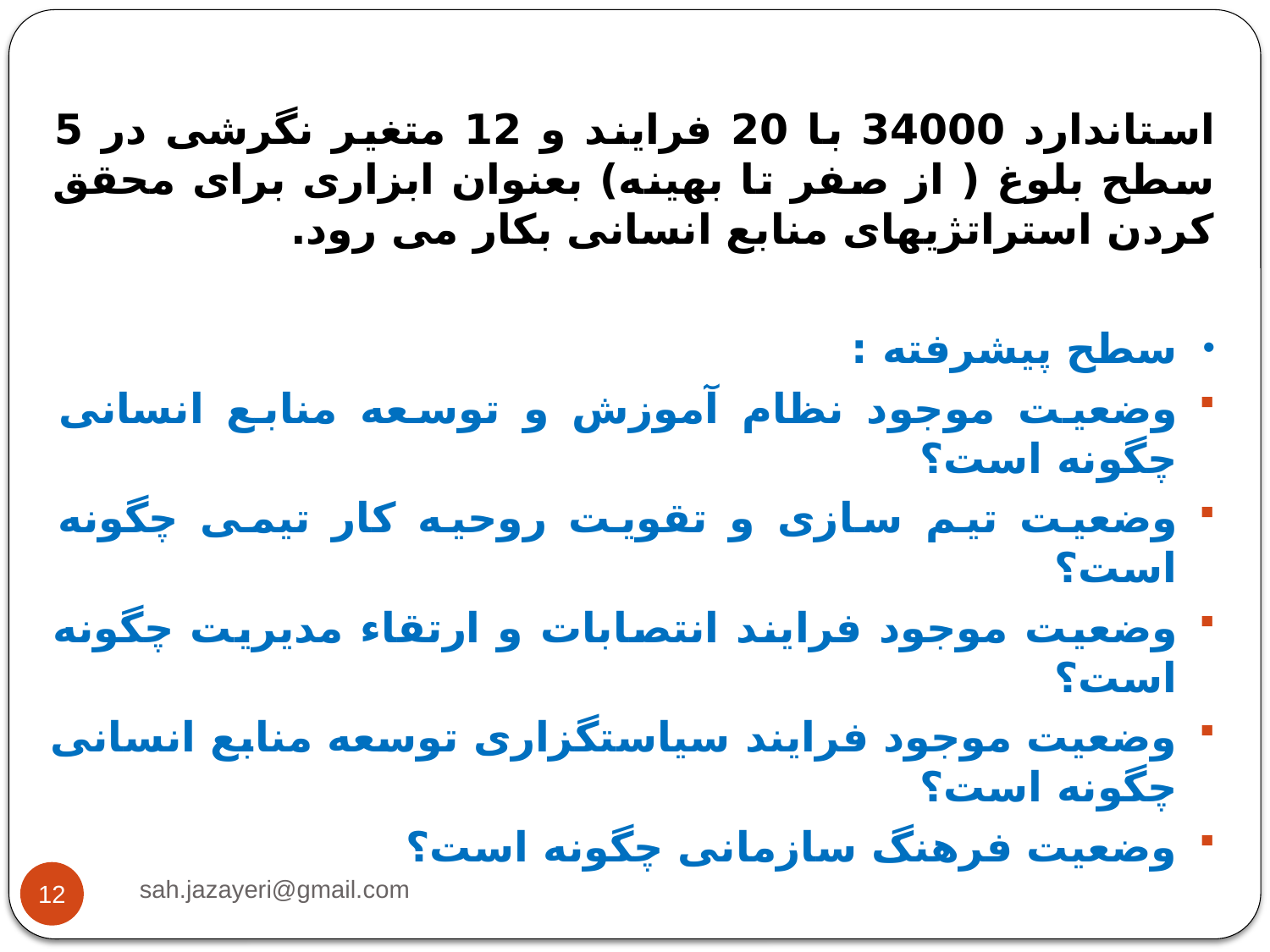

استاندارد 34000 با 20 فرایند و 12 متغیر نگرشی در 5 سطح بلوغ ( از صفر تا بهینه) بعنوان ابزاری برای محقق کردن استراتژیهای منابع انسانی بکار می رود.

سطح پیشرفته :
وضعیت موجود نظام آموزش و توسعه منابع انسانی چگونه است؟
وضعیت تیم سازی و تقویت روحیه کار تیمی چگونه است؟
وضعیت موجود فرایند انتصابات و ارتقاء مدیریت چگونه است؟
وضعیت موجود فرایند سیاستگزاری توسعه منابع انسانی چگونه است؟
وضعیت فرهنگ سازمانی چگونه است؟
sah.jazayeri@gmail.com
12